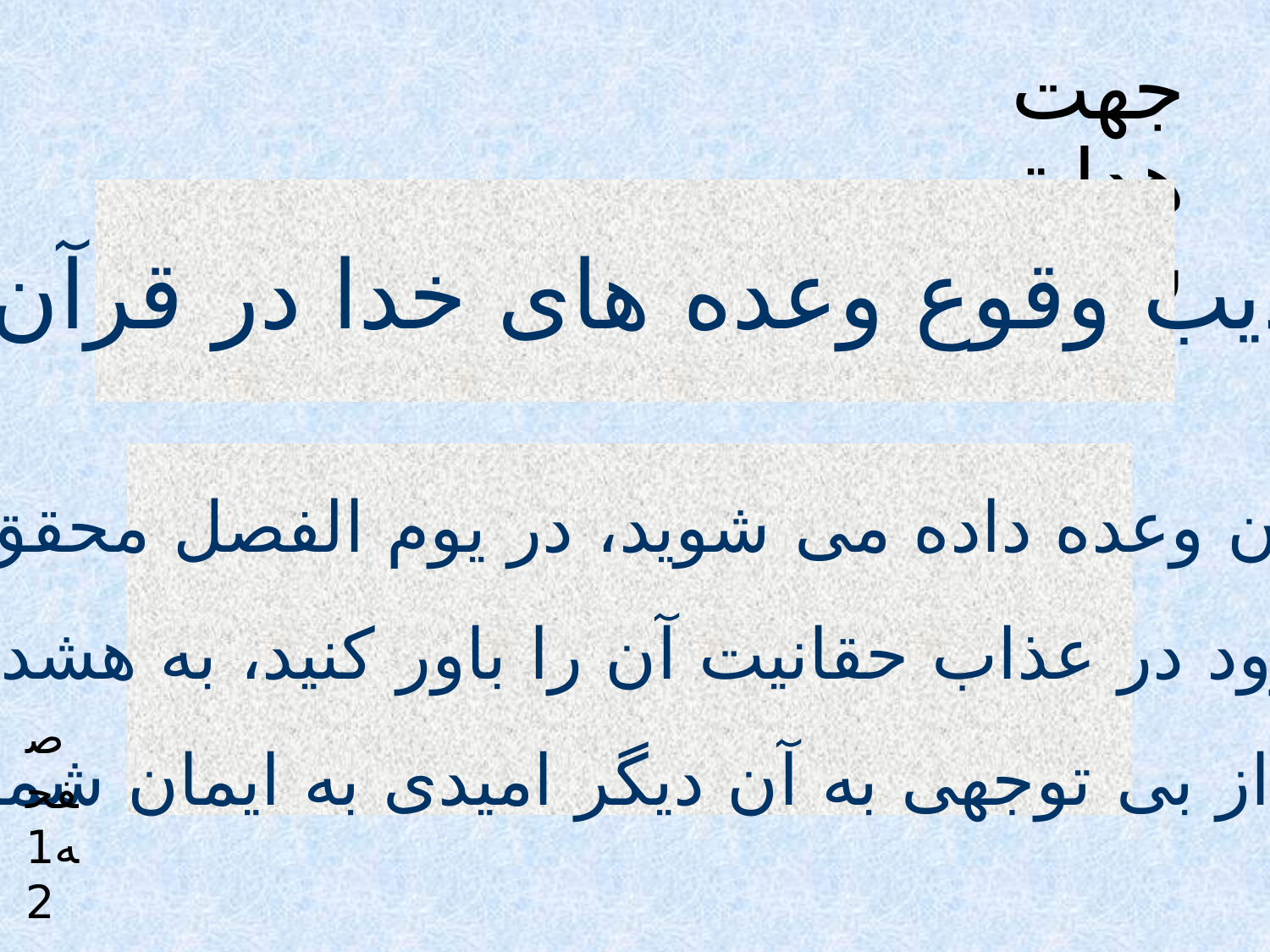

جهت هدایتی سوره
مقابله انذارآمیز با تکذیب وقوع وعده های خدا در قرآن، به ویژه وعده عذاب
هر آنچه به آن وعده داده می شوید، در یوم الفصل محقق خواهد شد،
 پیش از آنکه با ورود در عذاب حقانیت آن را باور کنید، به هشدار قرآن توجه کنید،
 چرا که بعد از بی توجهی به آن دیگر امیدی به ایمان شما نخواهد بود.
صفحه12